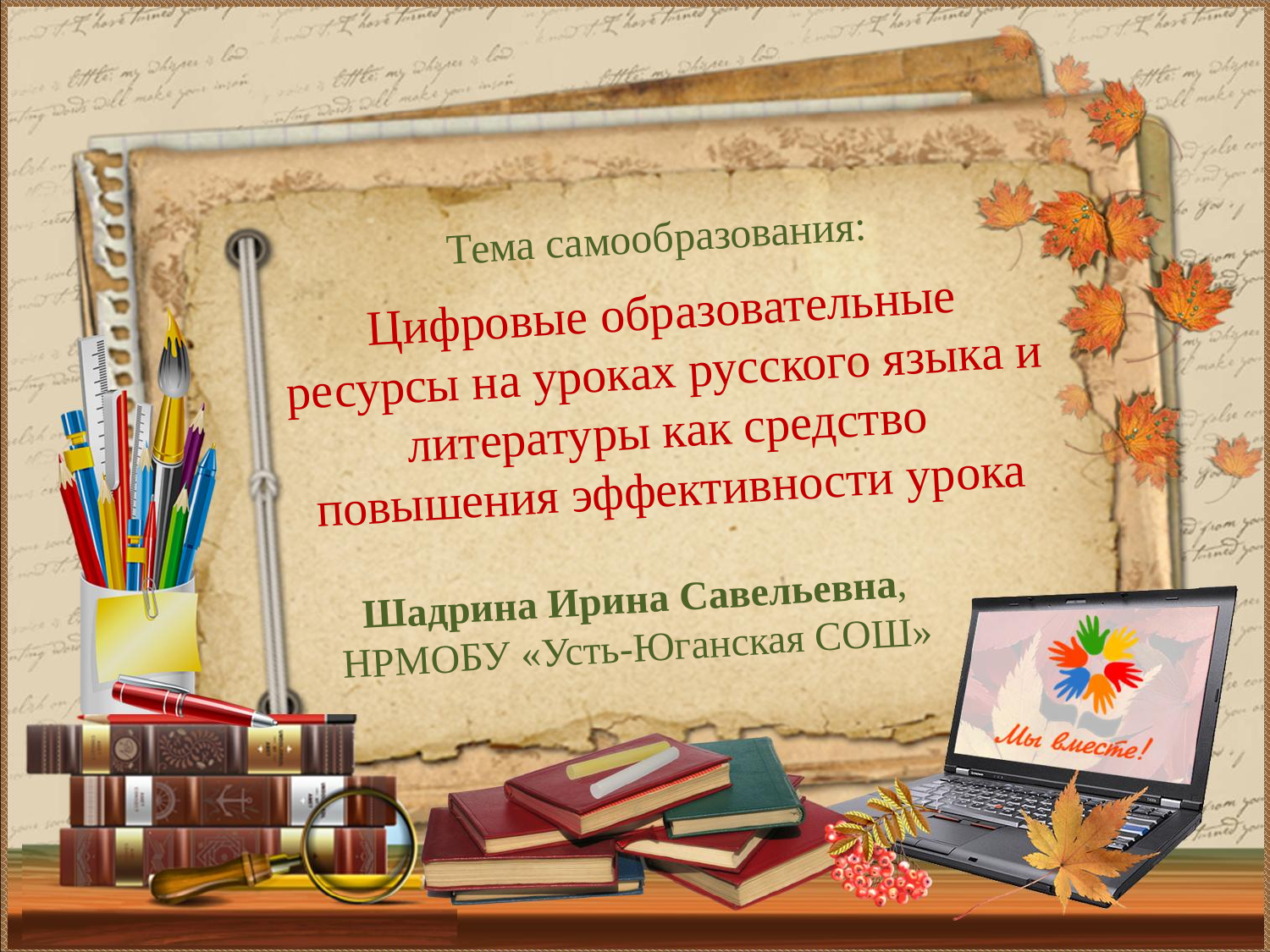

Тема самообразования:

Цифровые образовательные ресурсы на уроках русского языка и литературы как средство повышения эффективности урока
Шадрина Ирина Савельевна,
НРМОБУ «Усть-Юганская СОШ»